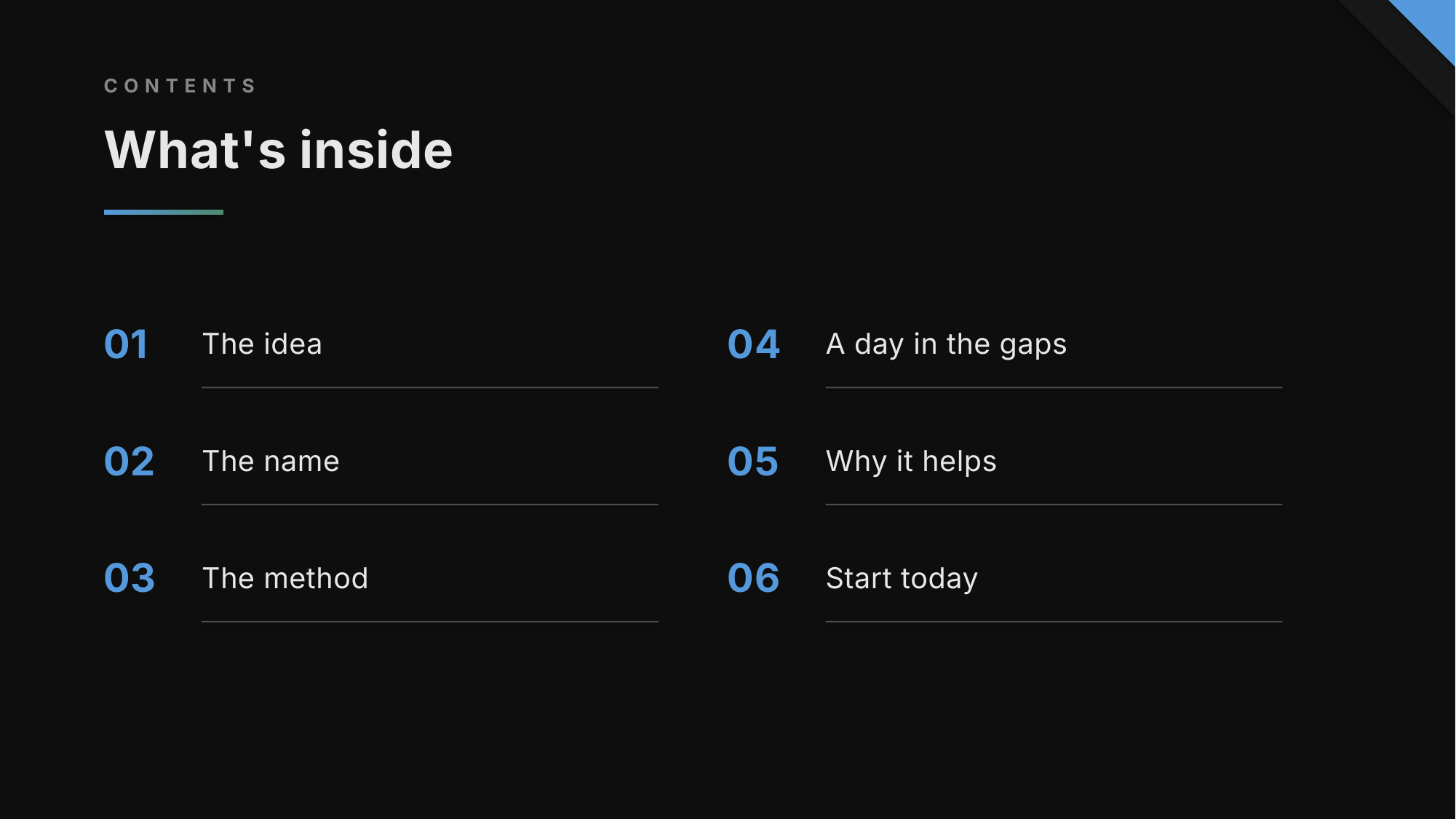

CONTENTS
What's inside

01
The idea
04
A day in the gaps

02
The name
05
Why it helps

03
The method
06
Start today